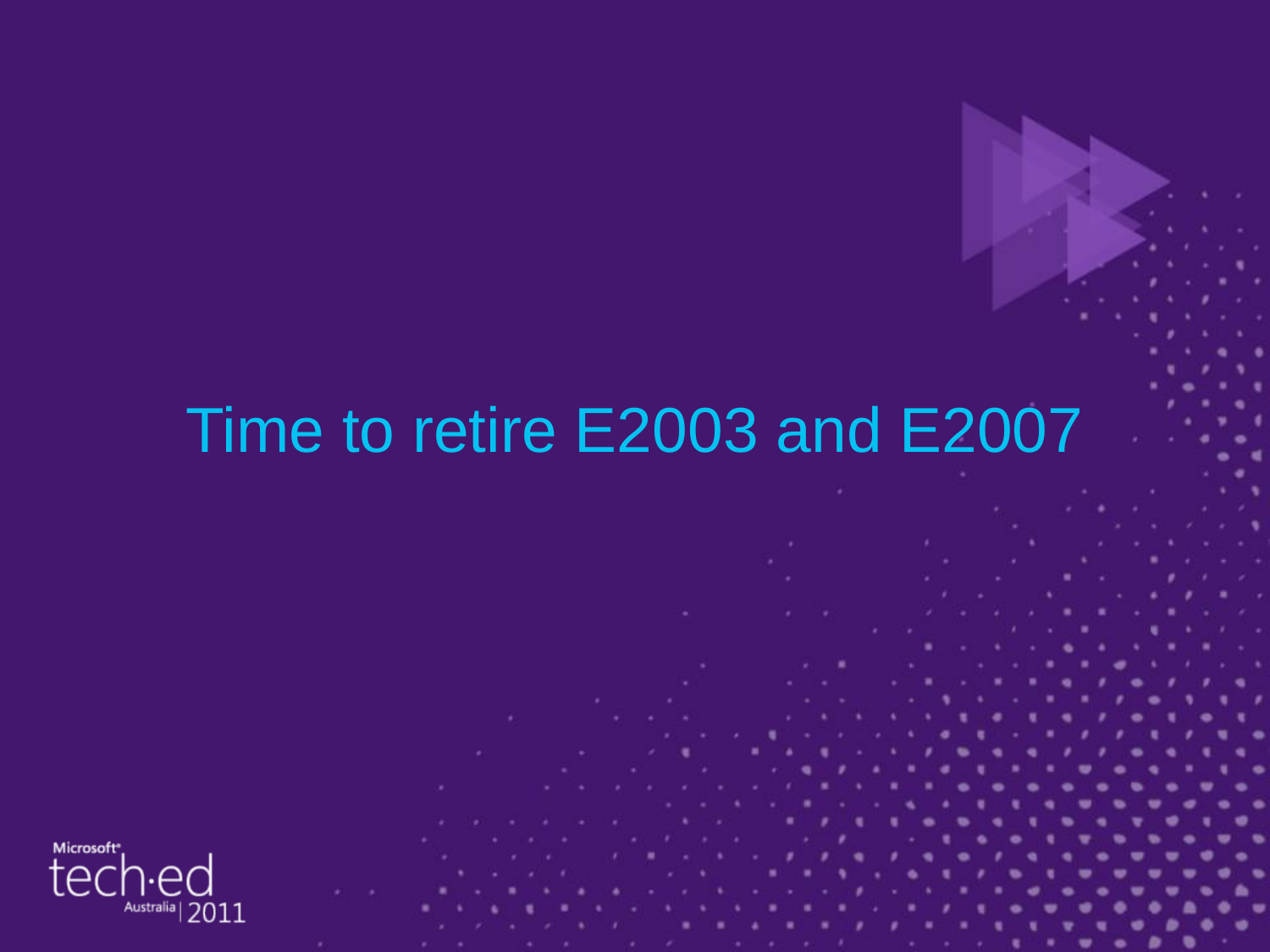

# Time to retire E2003 and E2007